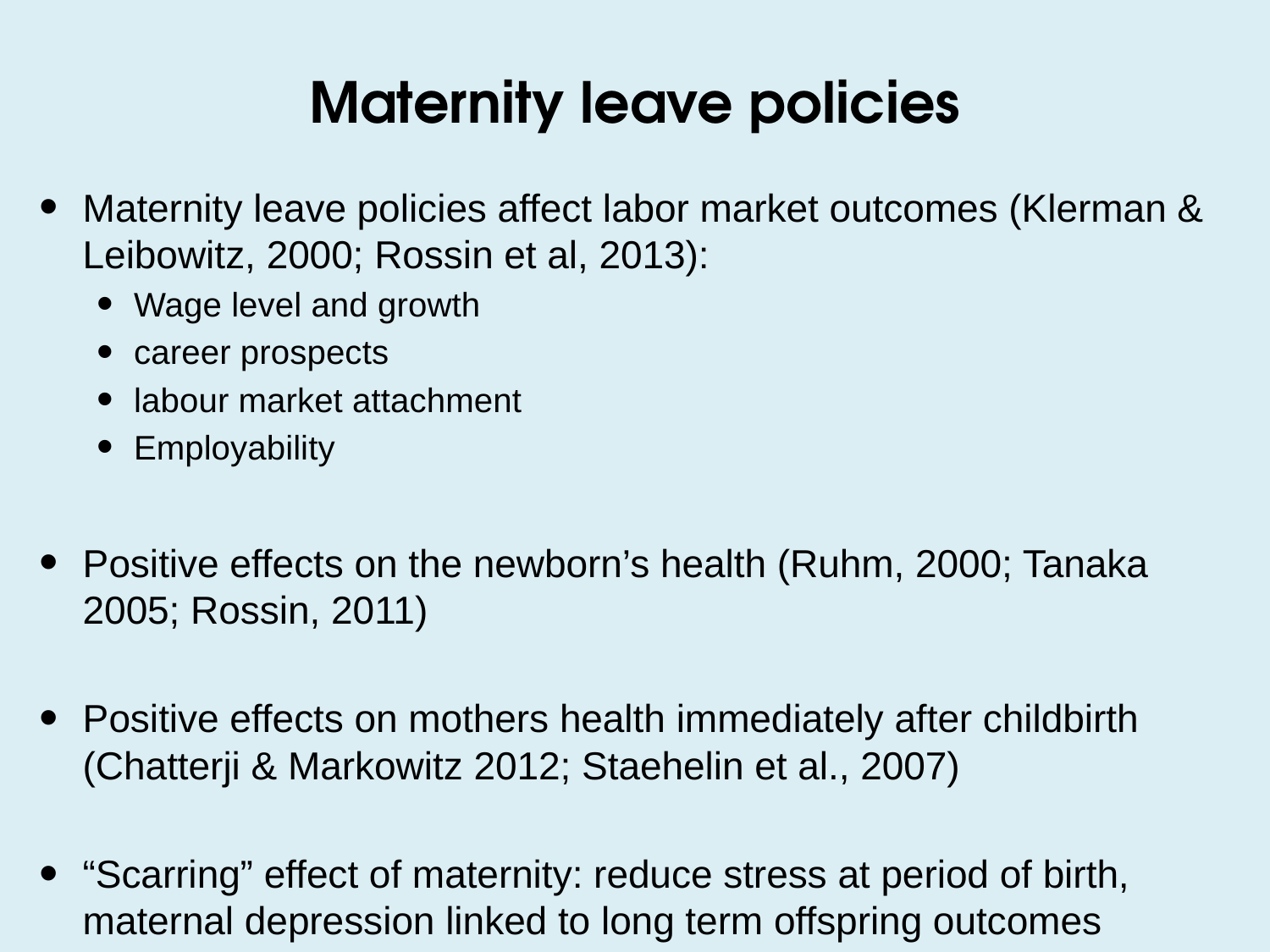

# Maternity leave policies
Maternity leave policies affect labor market outcomes (Klerman & Leibowitz, 2000; Rossin et al, 2013):
Wage level and growth
career prospects
labour market attachment
Employability

Positive effects on the newborn’s health (Ruhm, 2000; Tanaka 2005; Rossin, 2011)

Positive effects on mothers health immediately after childbirth (Chatterji & Markowitz 2012; Staehelin et al., 2007)

“Scarring” effect of maternity: reduce stress at period of birth, maternal depression linked to long term offspring outcomes